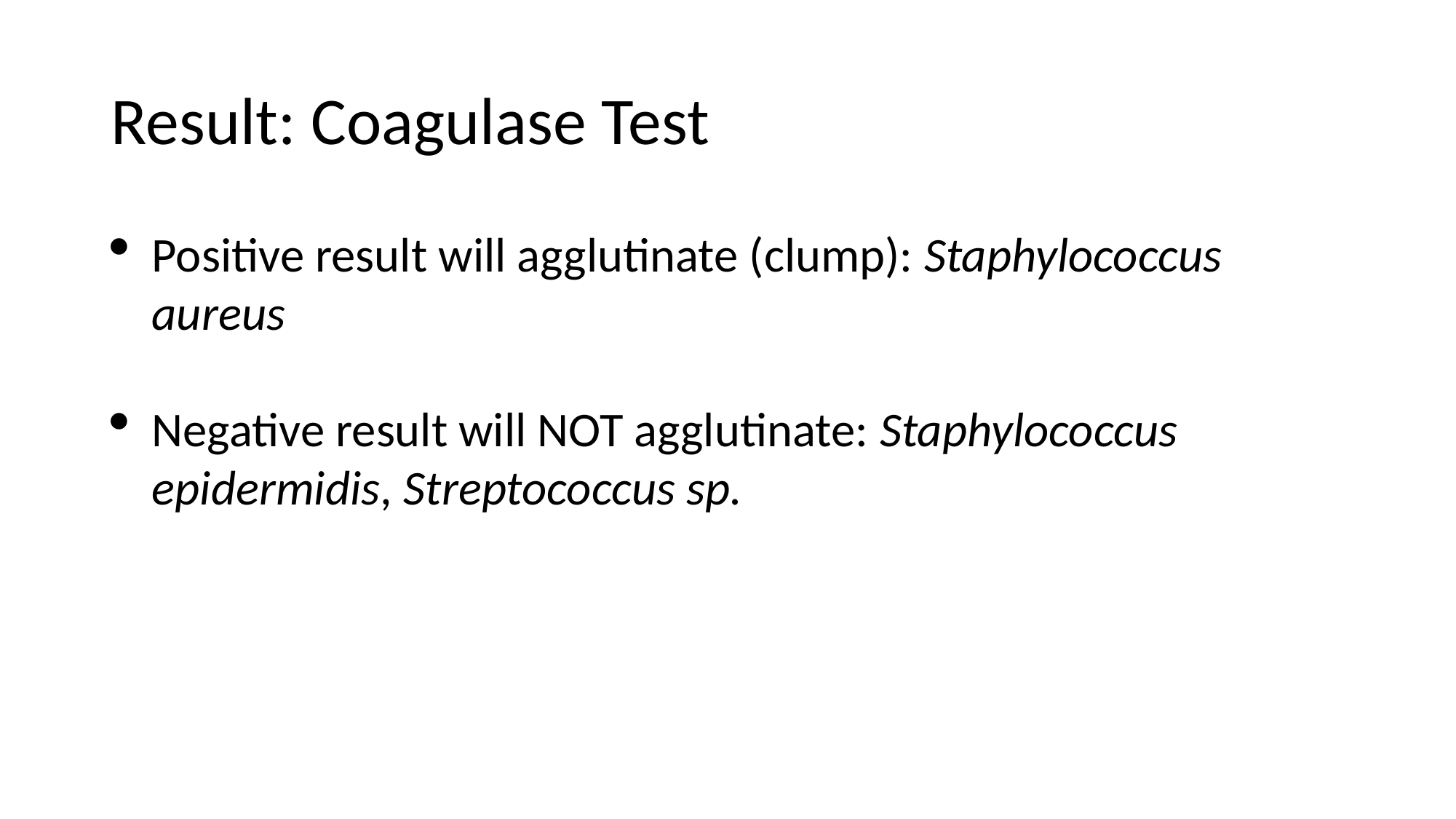

# Result: Coagulase Test
Positive result will agglutinate (clump): Staphylococcus aureus
Negative result will NOT agglutinate: Staphylococcus epidermidis, Streptococcus sp.